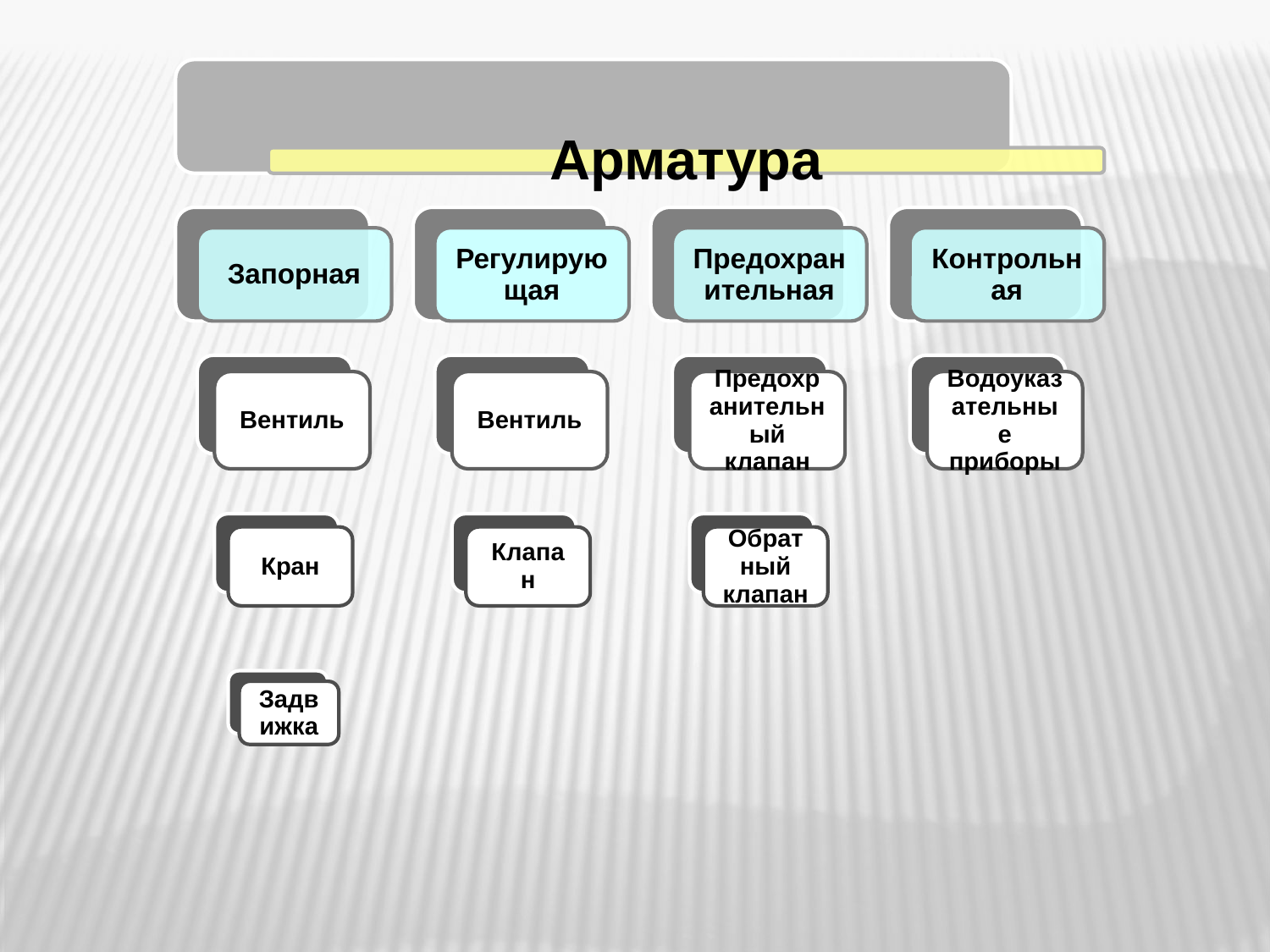

Арматура
Запорная
Контрольная
Вентиль
Водоуказательные приборы
Регулирующая
Предохранительная
Вентиль
Клапан
Кран
Задвижка
Предохранительный клапан
Обратный клапан